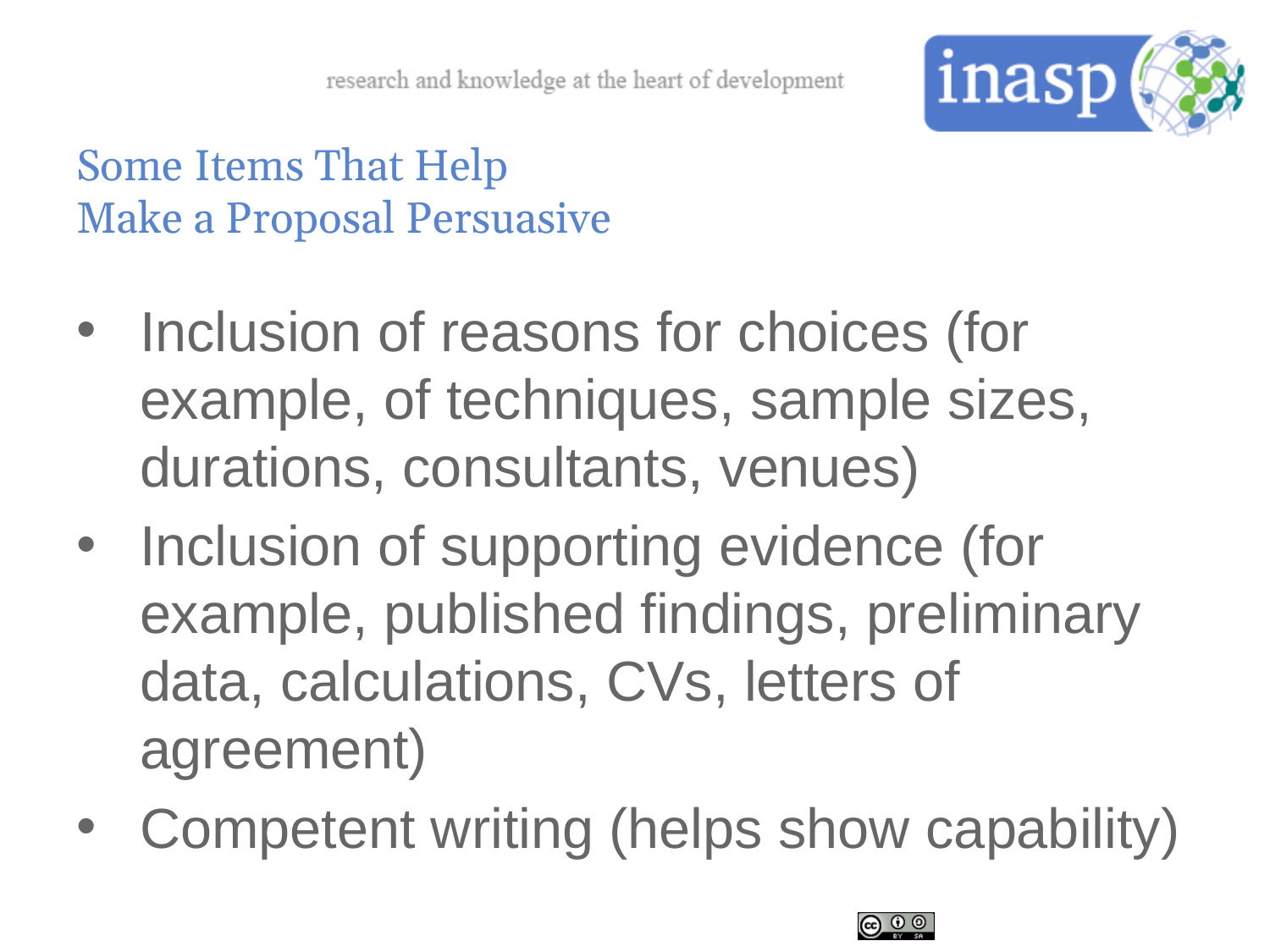

# Some Items That Help Make a Proposal Persuasive
Inclusion of reasons for choices (for example, of techniques, sample sizes, durations, consultants, venues)
Inclusion of supporting evidence (for example, published findings, preliminary data, calculations, CVs, letters of agreement)
Competent writing (helps show capability)